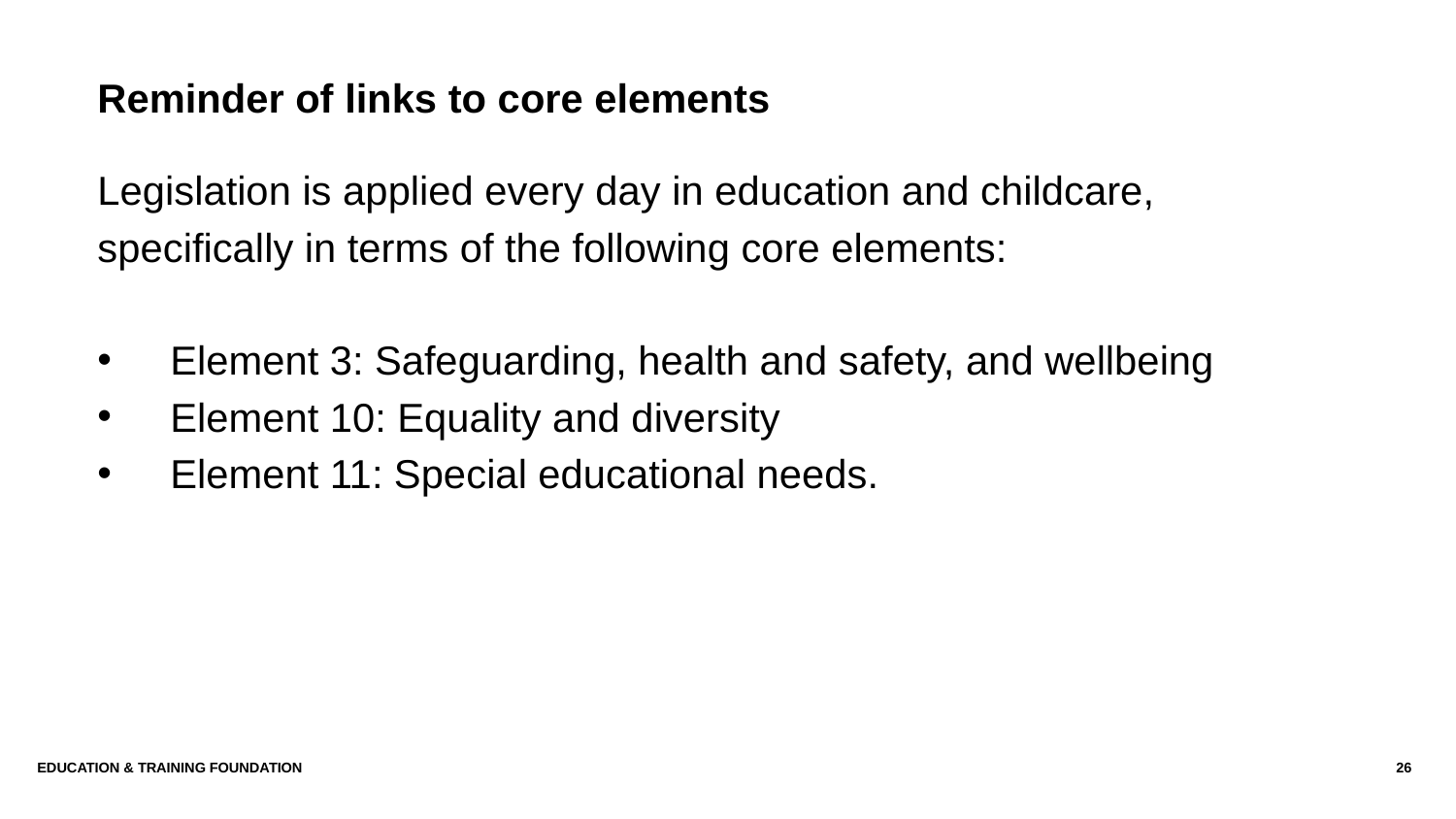

# Reminder of links to core elements
Legislation is applied every day in education and childcare, specifically in terms of the following core elements:

Element 3: Safeguarding, health and safety, and wellbeing
Element 10: Equality and diversity
Element 11: Special educational needs.
Education & Training Foundation
26